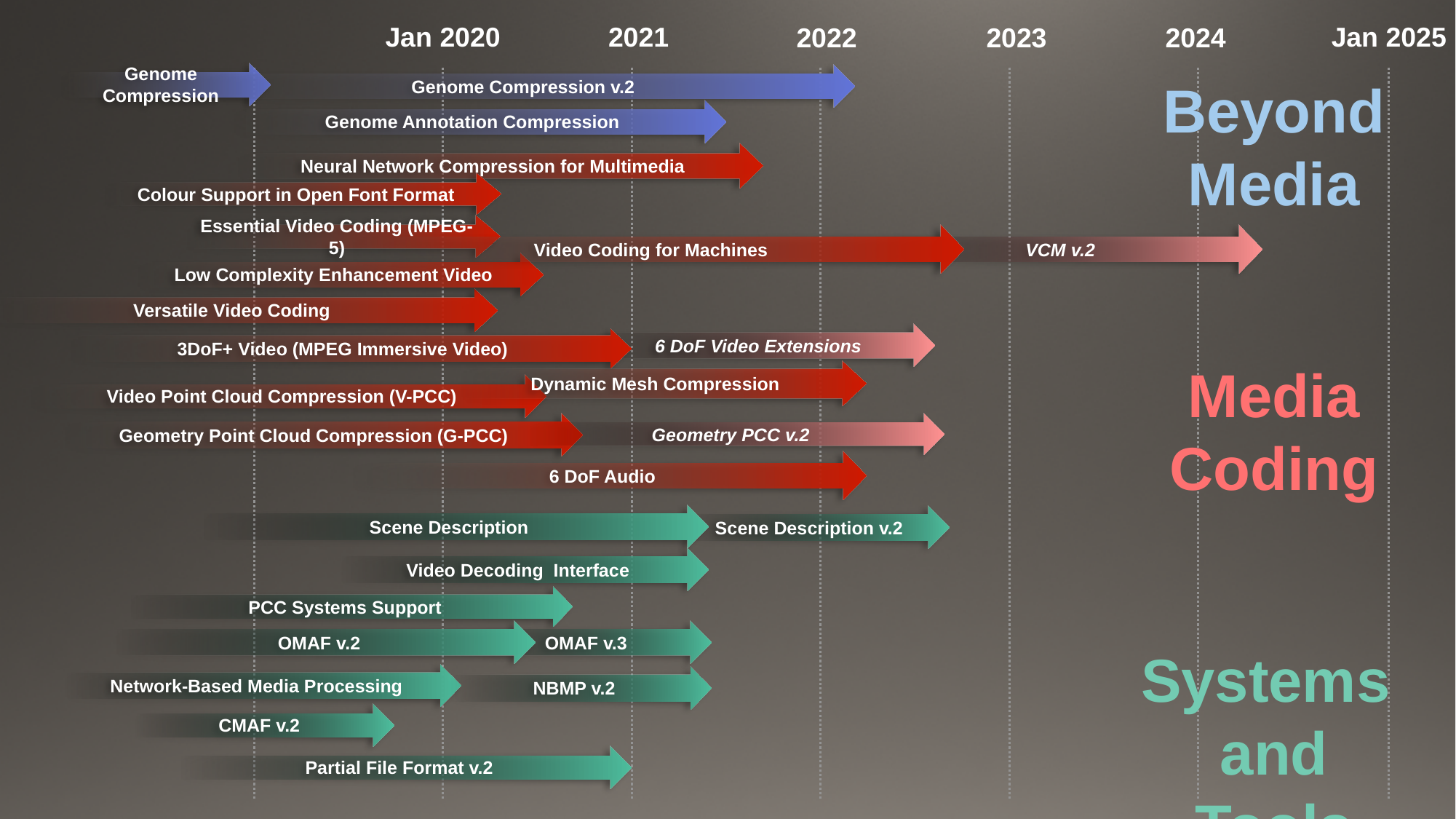

Jan 2020
2021
Jan 2025
2022
2023
2024
Genome Compression
Genome Compression v.2
Beyond
Media
Genome Annotation Compression
Neural Network Compression for Multimedia
Colour Support in Open Font Format
Essential Video Coding (MPEG-5)
Video Coding for Machines
VCM v.2
Low Complexity Enhancement Video
Versatile Video Coding
6 DoF Video Extensions
3DoF+ Video (MPEG Immersive Video)
Media
Coding
Dynamic Mesh Compression
Video Point Cloud Compression (V-PCC)
Geometry PCC v.2
Geometry Point Cloud Compression (G-PCC)
6 DoF Audio
Scene Description
Scene Description v.2
Video Decoding  Interface
PCC Systems Support
OMAF v.2
OMAF v.3
Systems
and Tools
Network-Based Media Processing
NBMP v.2
CMAF v.2
Partial File Format v.2